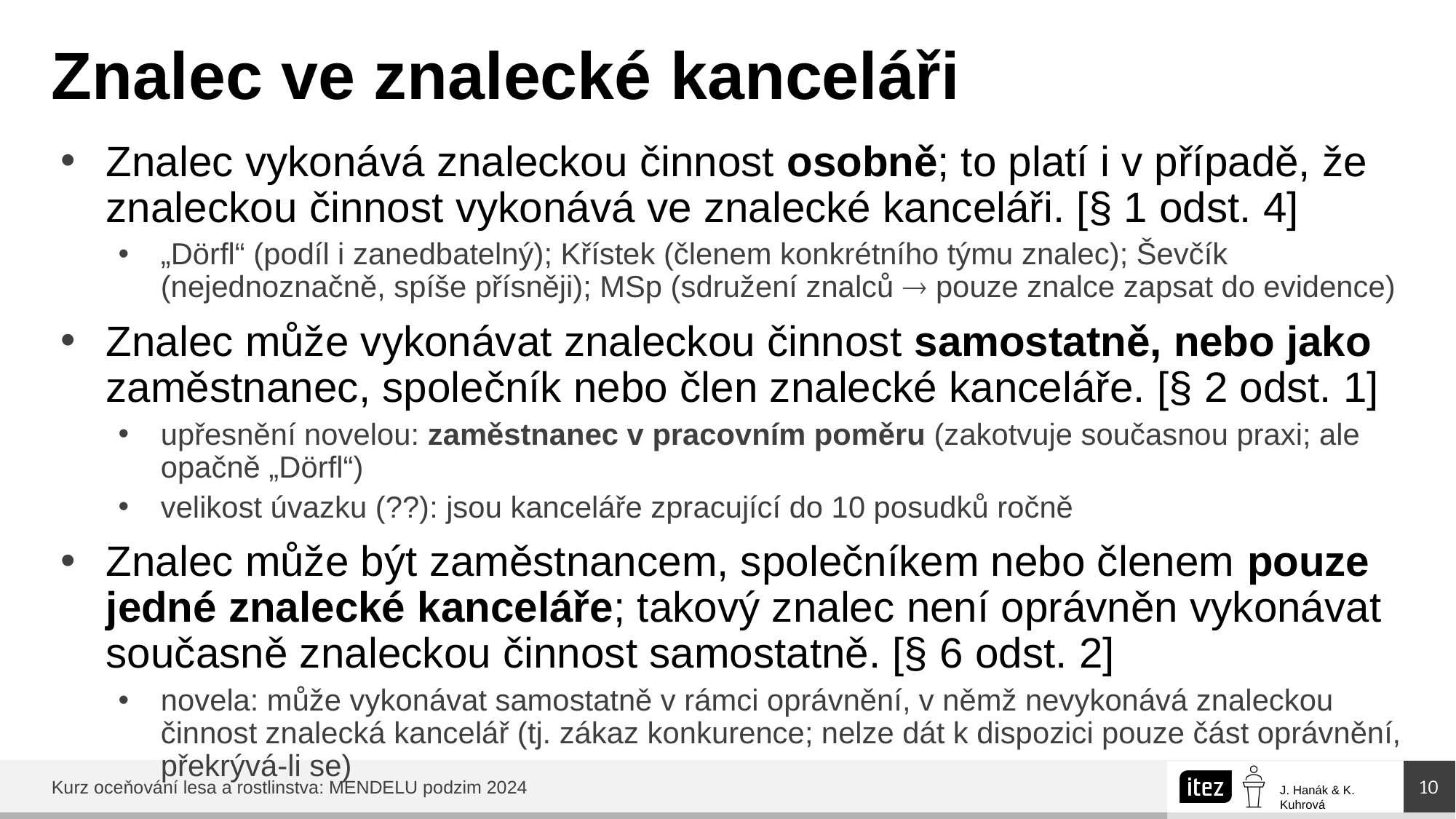

# Znalec ve znalecké kanceláři
Znalec vykonává znaleckou činnost osobně; to platí i v případě, že znaleckou činnost vykonává ve znalecké kanceláři. [§ 1 odst. 4]
„Dörfl“ (podíl i zanedbatelný); Křístek (členem konkrétního týmu znalec); Ševčík (nejednoznačně, spíše přísněji); MSp (sdružení znalců → pouze znalce zapsat do evidence)
Znalec může vykonávat znaleckou činnost samostatně, nebo jako zaměstnanec, společník nebo člen znalecké kanceláře. [§ 2 odst. 1]
upřesnění novelou: zaměstnanec v pracovním poměru (zakotvuje současnou praxi; ale opačně „Dörfl“)
velikost úvazku (??): jsou kanceláře zpracující do 10 posudků ročně
Znalec může být zaměstnancem, společníkem nebo členem pouze jedné znalecké kanceláře; takový znalec není oprávněn vykonávat současně znaleckou činnost samostatně. [§ 6 odst. 2]
novela: může vykonávat samostatně v rámci oprávnění, v němž nevykonává znaleckou činnost znalecká kancelář (tj. zákaz konkurence; nelze dát k dispozici pouze část oprávnění, překrývá-li se)

10
Kurz oceňování lesa a rostlinstva: MENDELU podzim 2024